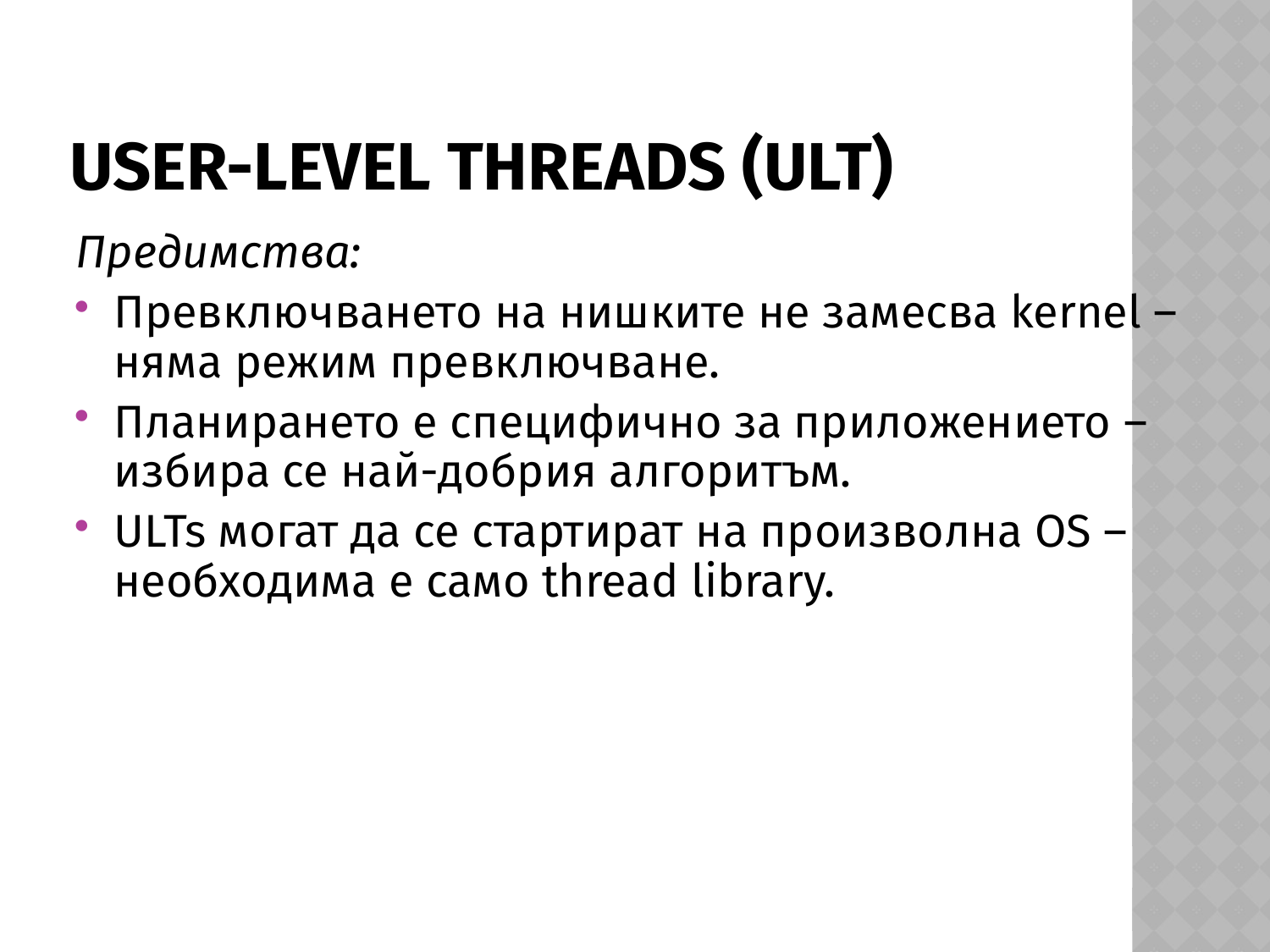

# User-Level Threads (ULT)
Предимства:
Превключването на нишките не замесва kernel – няма режим превключване.
Планирането е специфично за приложението – избира се най-добрия алгоритъм.
ULTs могат да се стартират на произволна OS – необходима е само thread library.